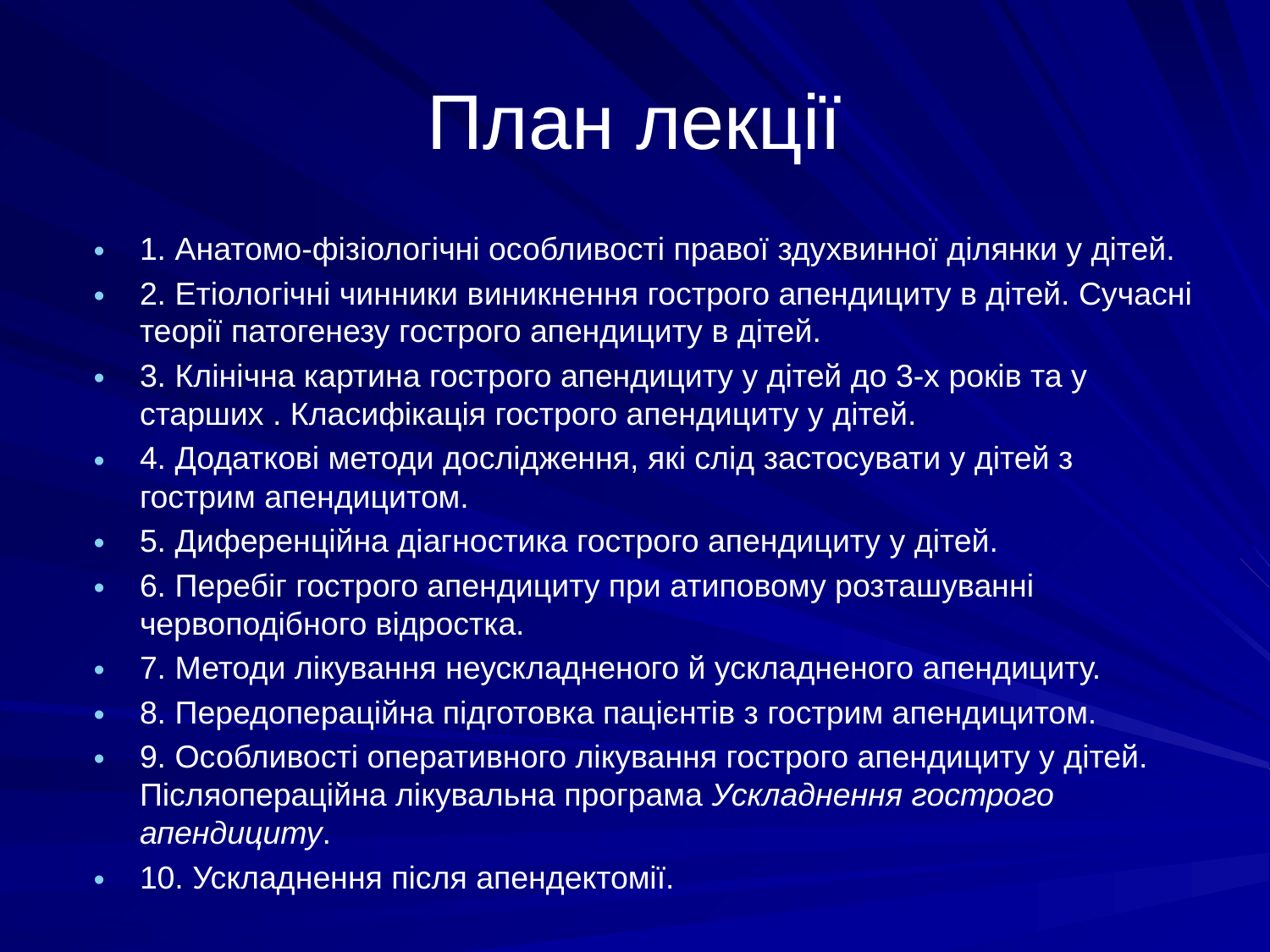

# План лекції
1. Анатомо-фізіологічні особливості правої здухвинної ділянки у дітей.
2. Етіологічні чинники виникнення гострого апендициту в дітей. Сучасні теорії патогенезу гострого апендициту в дітей.
3. Клінічна картина гострого апендициту у дітей до 3-х років та у старших . Класифікація гострого апендициту у дітей.
4. Додаткові методи дослідження, які слід застосувати у дітей з гострим апендицитом.
5. Диференційна діагностика гострого апендициту у дітей.
6. Перебіг гострого апендициту при атиповому розташуванні червоподібного відростка.
7. Методи лікування неускладненого й ускладненого апендициту.
8. Передопераційна підготовка пацієнтів з гострим апендицитом.
9. Особливості оперативного лікування гострого апендициту у дітей. Післяопераційна лікувальна програма Ускладнення гострого апендициту.
10. Ускладнення після апендектомії.